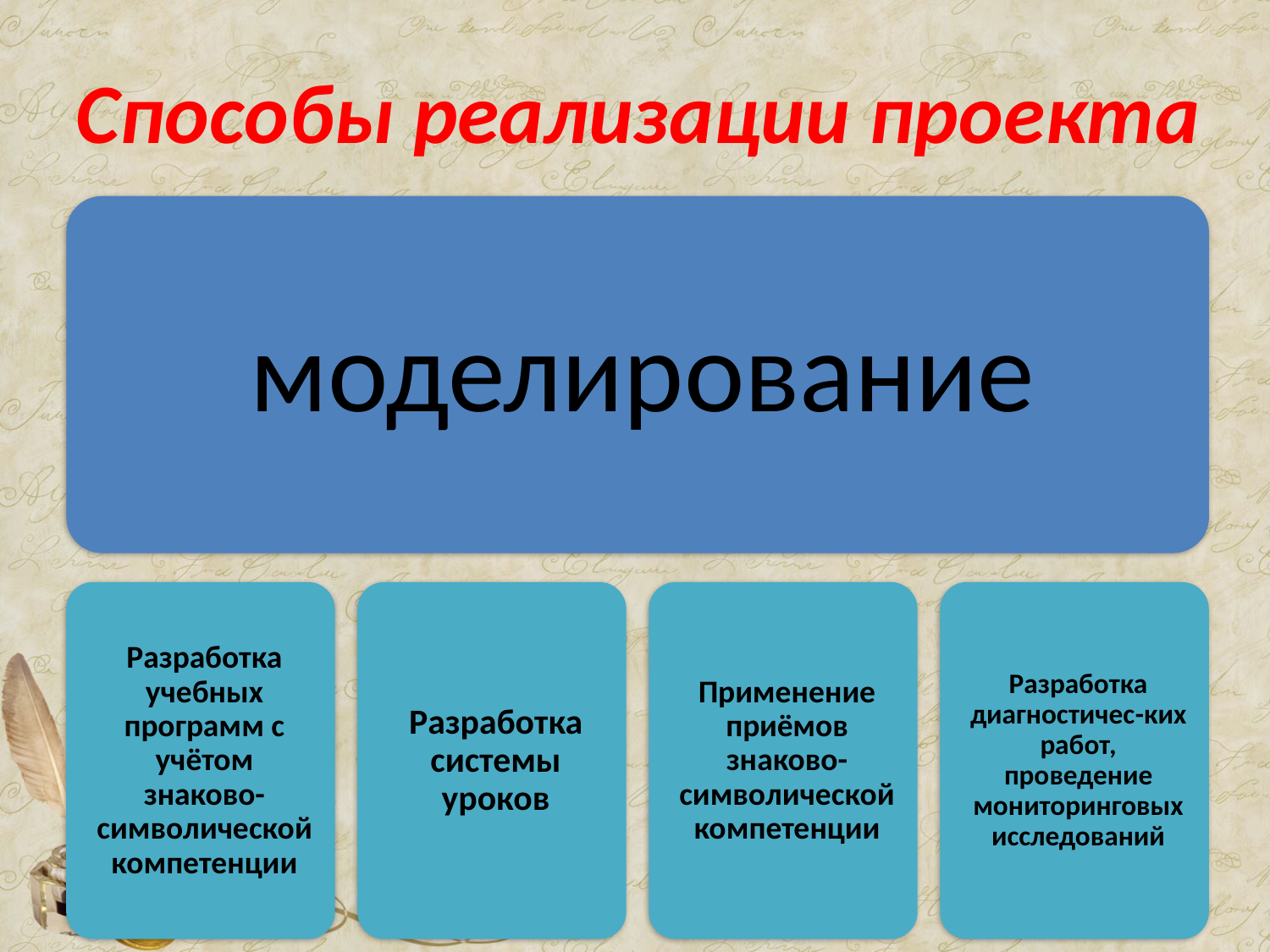

# Способы реализации проекта
моделирование
Разработка учебных программ с учётом знаково-символической компетенции
Разработка системы уроков
Применение приёмов знаково-символической компетенции
Разработка диагностичес-ких работ, проведение мониторинговых исследований